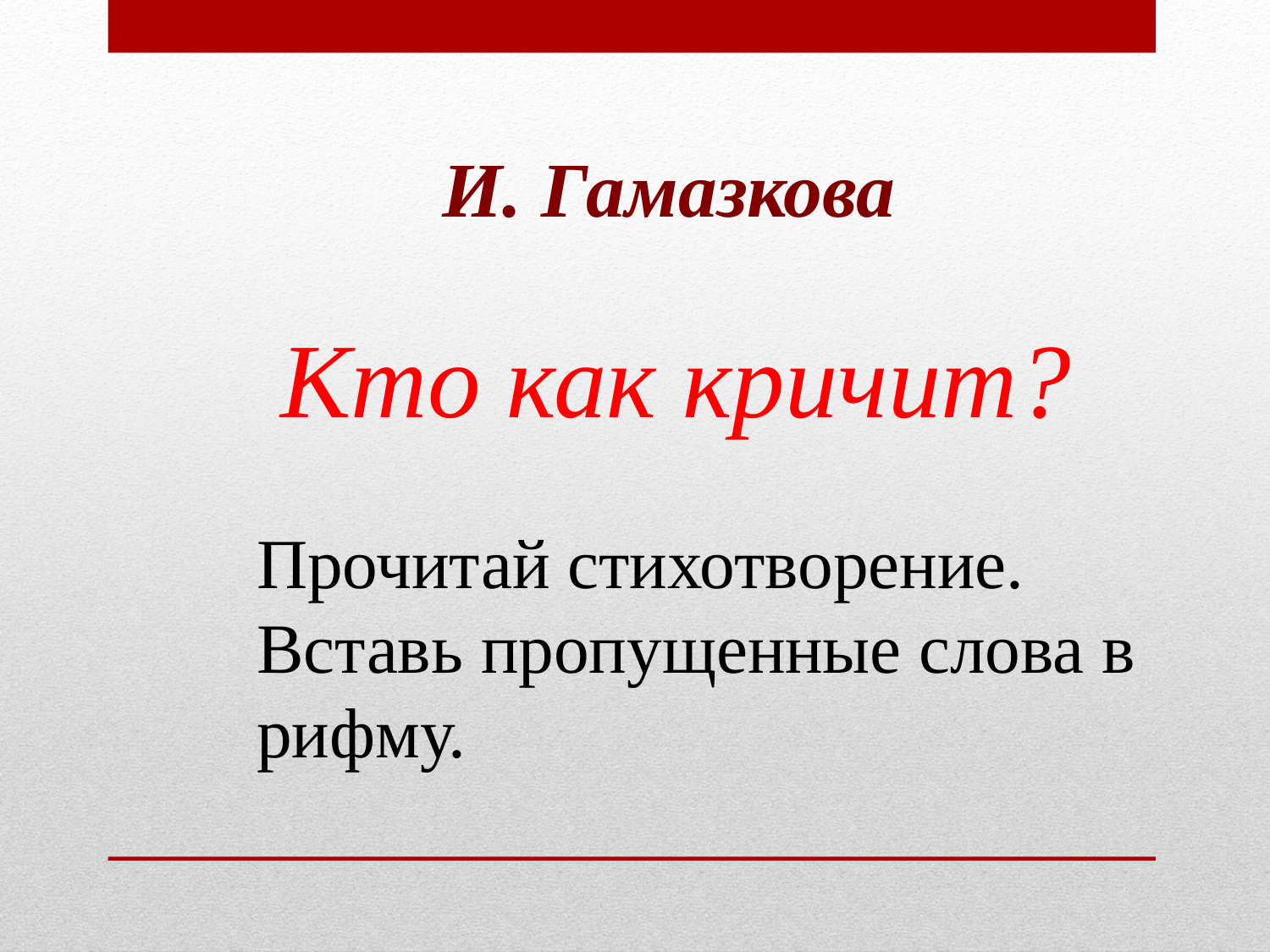

И. Гамазкова
Кто как кричит?
Прочитай стихотворение. Вставь пропущенные слова в рифму.